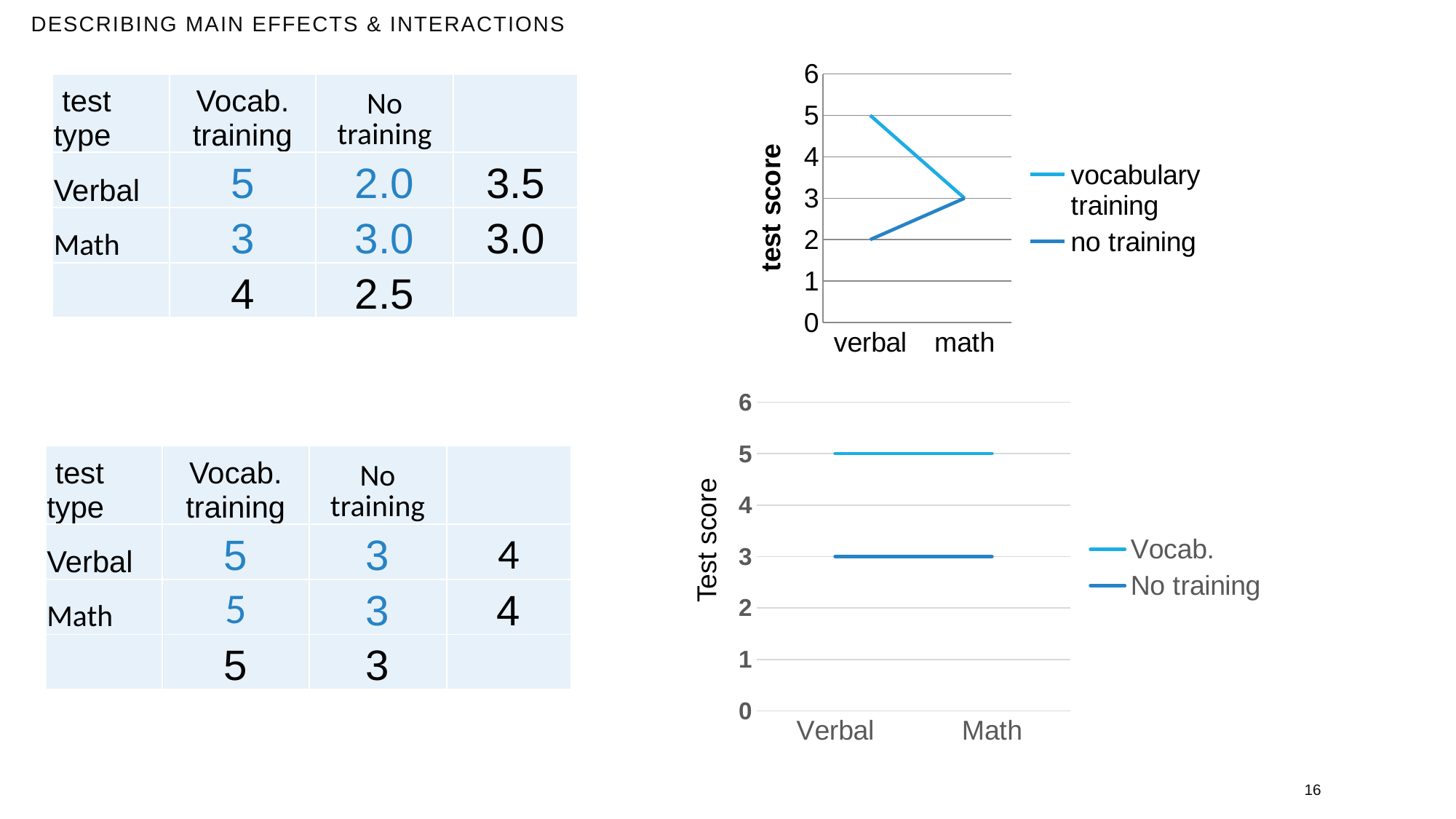

# Describing Main Effects & Interactions

### Chart

| Category | vocabulary training | no training |
|---|---|---|
| verbal | 5.0 | 2.0 |
| math | 3.0 | 3.0 |
| test type | Vocab. training | No training |  |
| --- | --- | --- | --- |
| Verbal | 5 | 2.0 | 3.5 |
| Math | 3 | 3.0 | 3.0 |
|  | 4 | 2.5 |  |

### Chart

| Category | Vocab. | No training |
|---|---|---|
| Verbal | 5.0 | 3.0 |
| Math | 5.0 | 3.0 |
| test type | Vocab. training | No training |  |
| --- | --- | --- | --- |
| Verbal | 5 | 3 | 4 |
| Math | 5 | 3 | 4 |
|  | 5 | 3 |  |
Test score
16